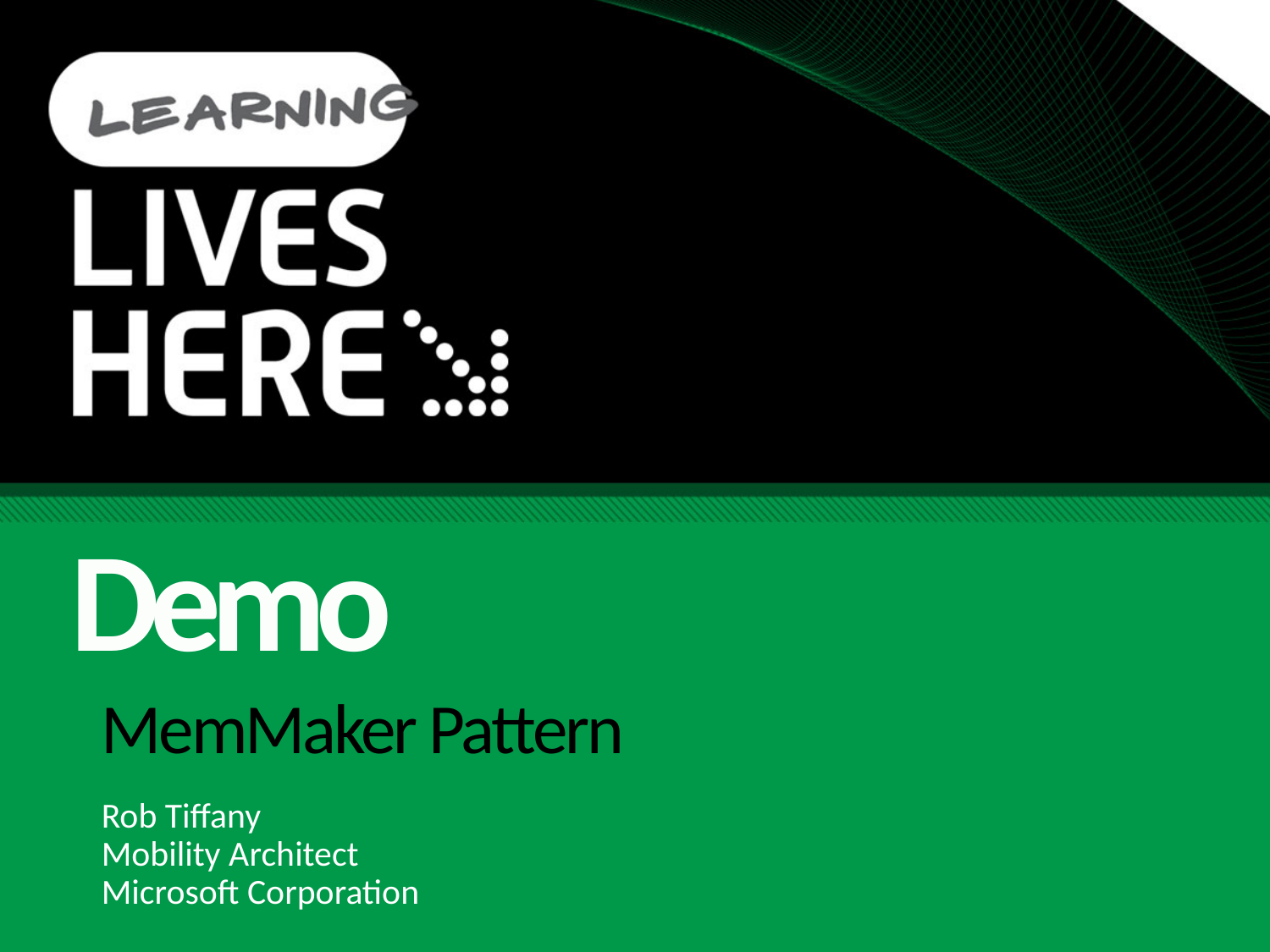

Demo
# MemMaker Pattern
Rob Tiffany
Mobility Architect
Microsoft Corporation